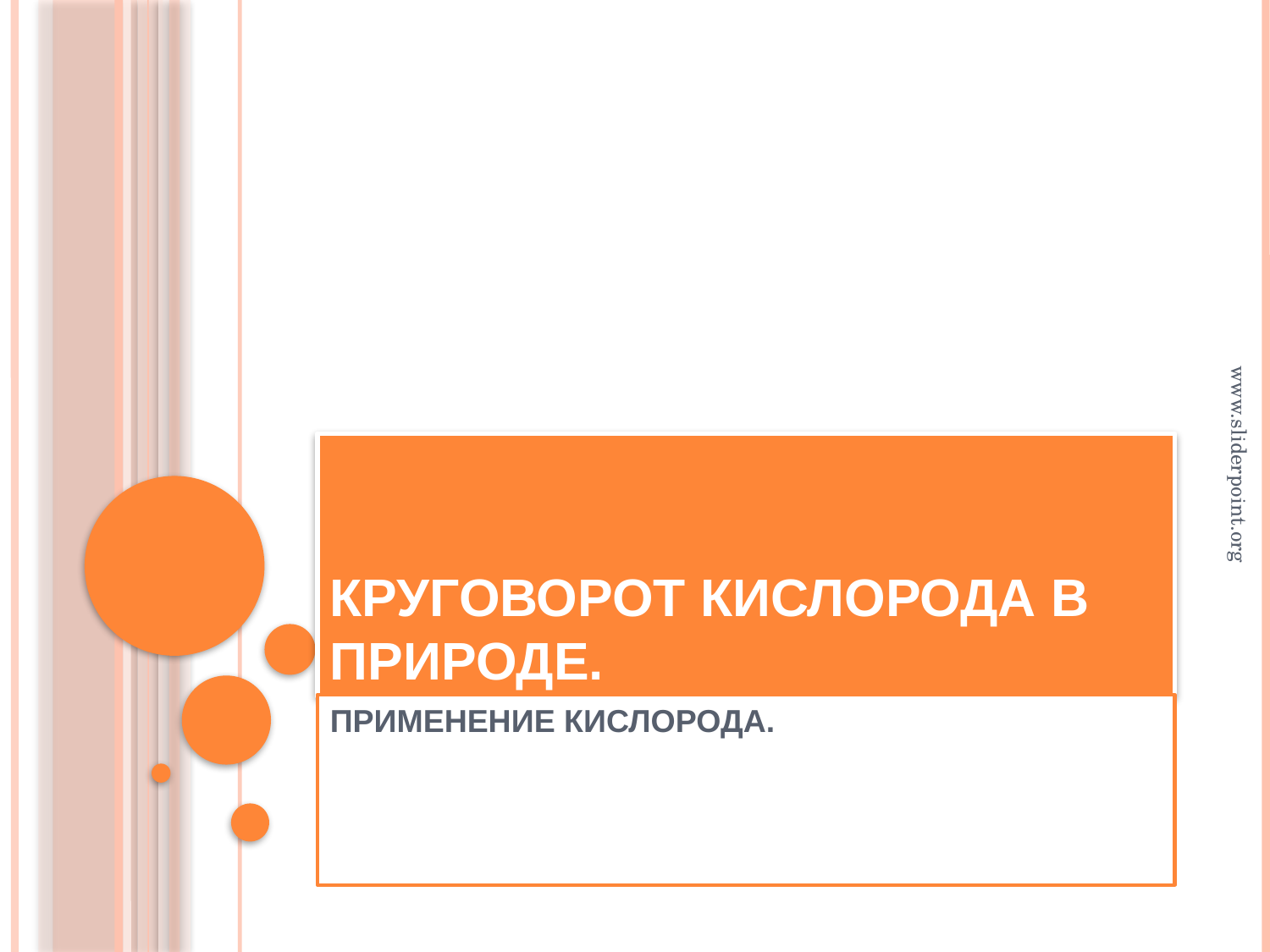

# Круговорот кислорода в природе.
www.sliderpoint.org
ПРИМЕНЕНИЕ КИСЛОРОДА.